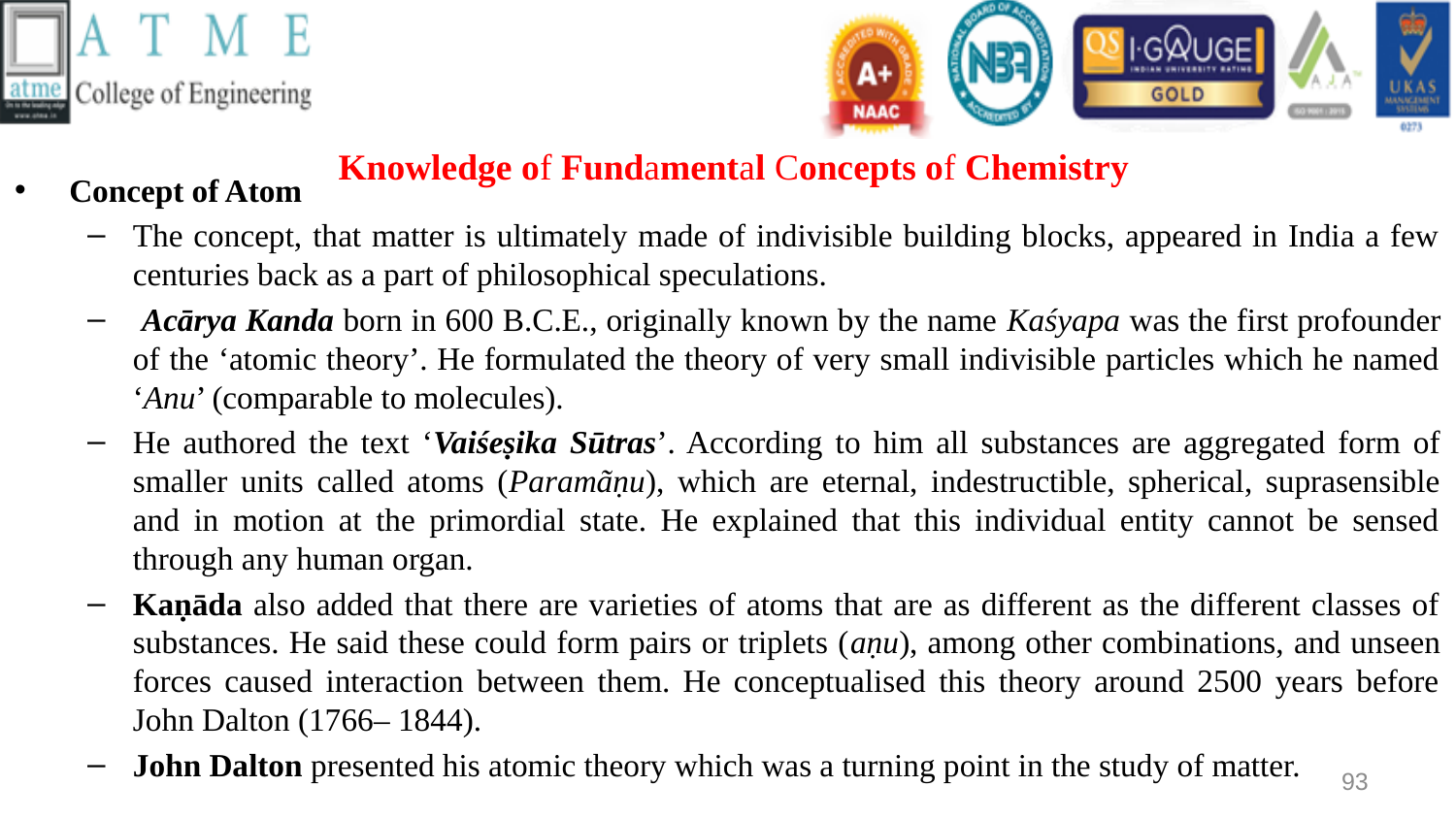

# Knowledge of Fundamental Concepts of Chemistry
Concept of Atom
The concept, that matter is ultimately made of indivisible building blocks, appeared in India a few centuries back as a part of philosophical speculations.
 Acārya Kanda born in 600 B.C.E., originally known by the name Kaśyapa was the first profounder of the ‘atomic theory’. He formulated the theory of very small indivisible particles which he named ‘Anu’ (comparable to molecules).
He authored the text ‘Vaiśeṣika Sūtras’. According to him all substances are aggregated form of smaller units called atoms (Paramãṇu), which are eternal, indestructible, spherical, suprasensible and in motion at the primordial state. He explained that this individual entity cannot be sensed through any human organ.
Kaṇāda also added that there are varieties of atoms that are as different as the different classes of substances. He said these could form pairs or triplets (aṇu), among other combinations, and unseen forces caused interaction between them. He conceptualised this theory around 2500 years before John Dalton (1766– 1844).
John Dalton presented his atomic theory which was a turning point in the study of matter.
93